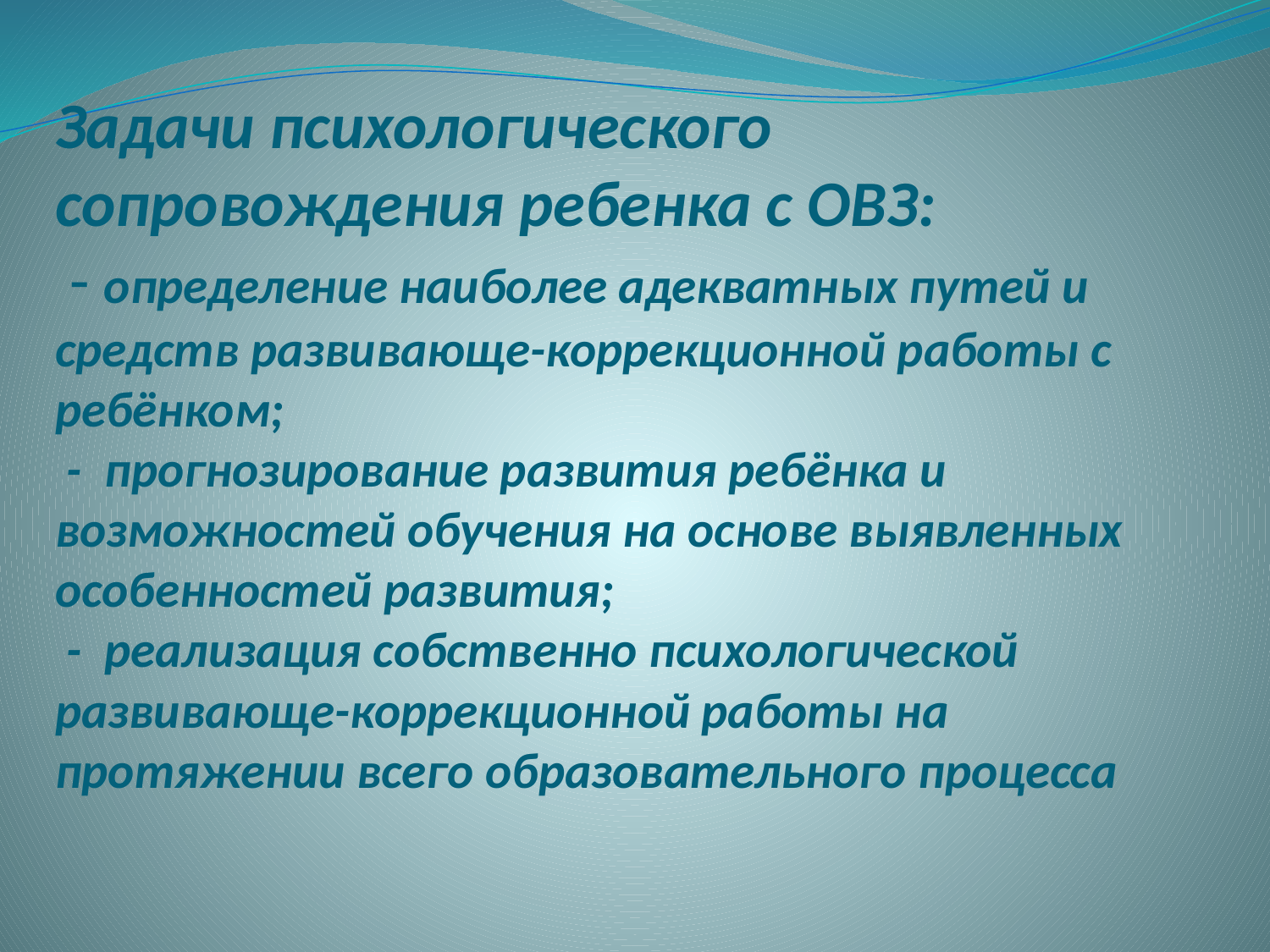

# Задачи психологического сопровождения ребенка с ОВЗ: - определение наиболее адекватных путей и средств развивающе-коррекционной работы с ребёнком; -  прогнозирование развития ребёнка и возможностей обучения на основе выявленных особенностей развития; -  реализация собственно психологической развивающе-коррекционной работы на протяжении всего образовательного процесса